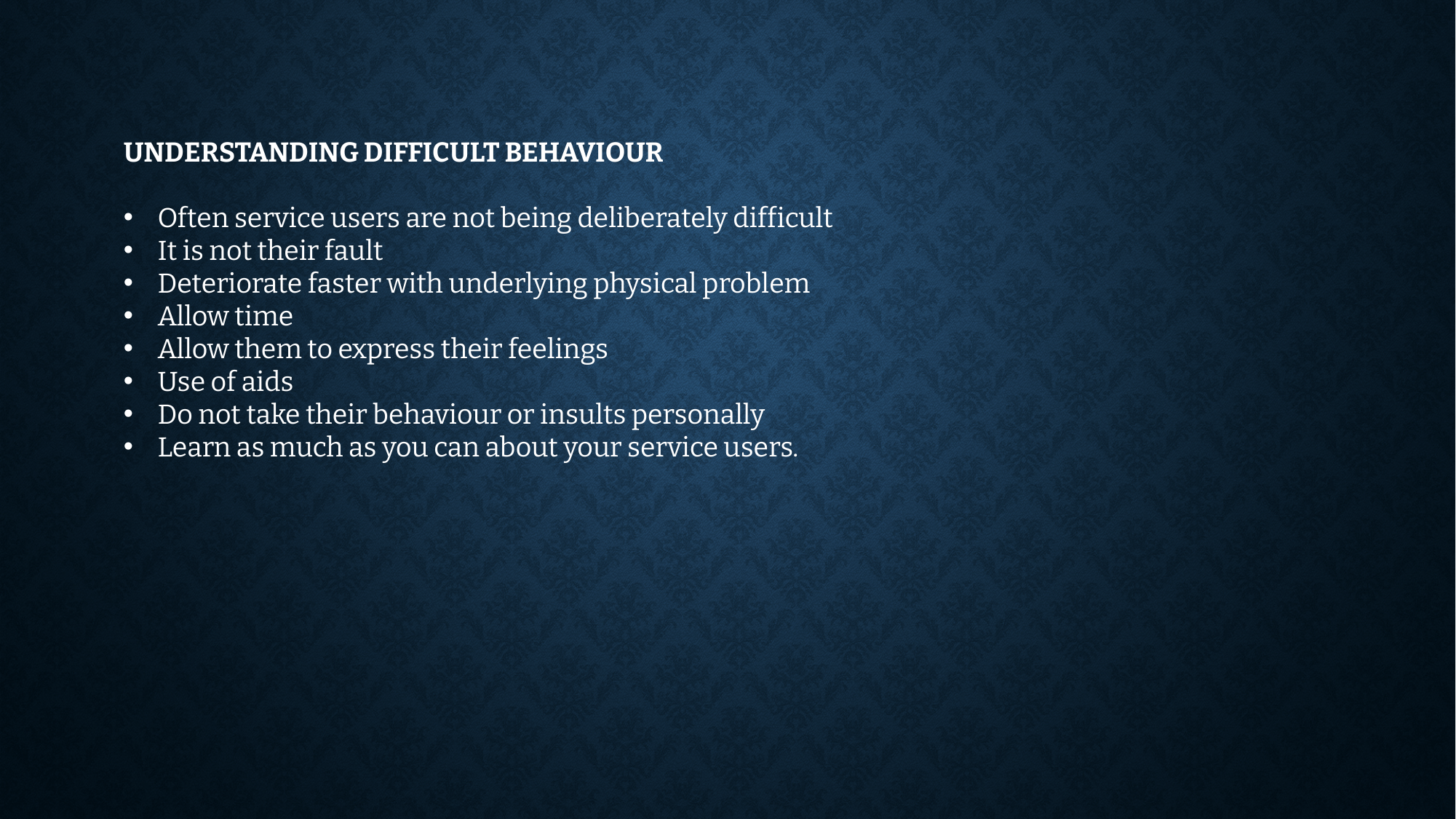

UNDERSTANDING DIFFICULT BEHAVIOUR

Often service users are not being deliberately difficult
It is not their fault
Deteriorate faster with underlying physical problem
Allow time
Allow them to express their feelings
Use of aids
Do not take their behaviour or insults personally
Learn as much as you can about your service users.